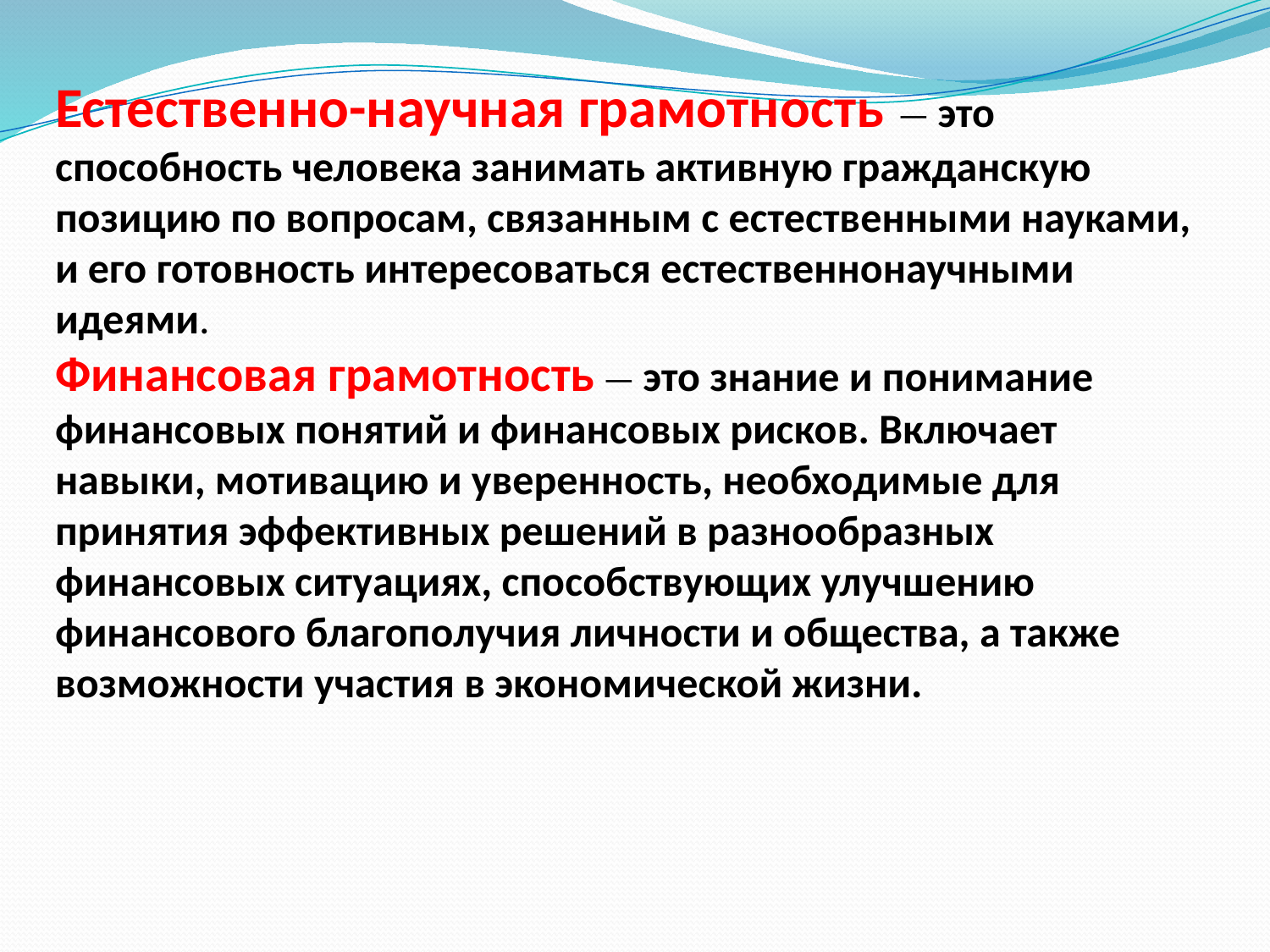

# Естественно-научная грамотность — это способность человека занимать активную гражданскую позицию по вопросам, связанным с естественными науками, и его готовность интересоваться естественнонаучными идеями.   Финансовая грамотность — это знание и понимание финансовых понятий и финансовых рисков. Включает навыки, мотивацию и уверенность, необходимые для принятия эффективных решений в разнообразных финансовых ситуациях, способствующих улучшению финансового благополучия личности и общества, а также возможности участия в экономической жизни.